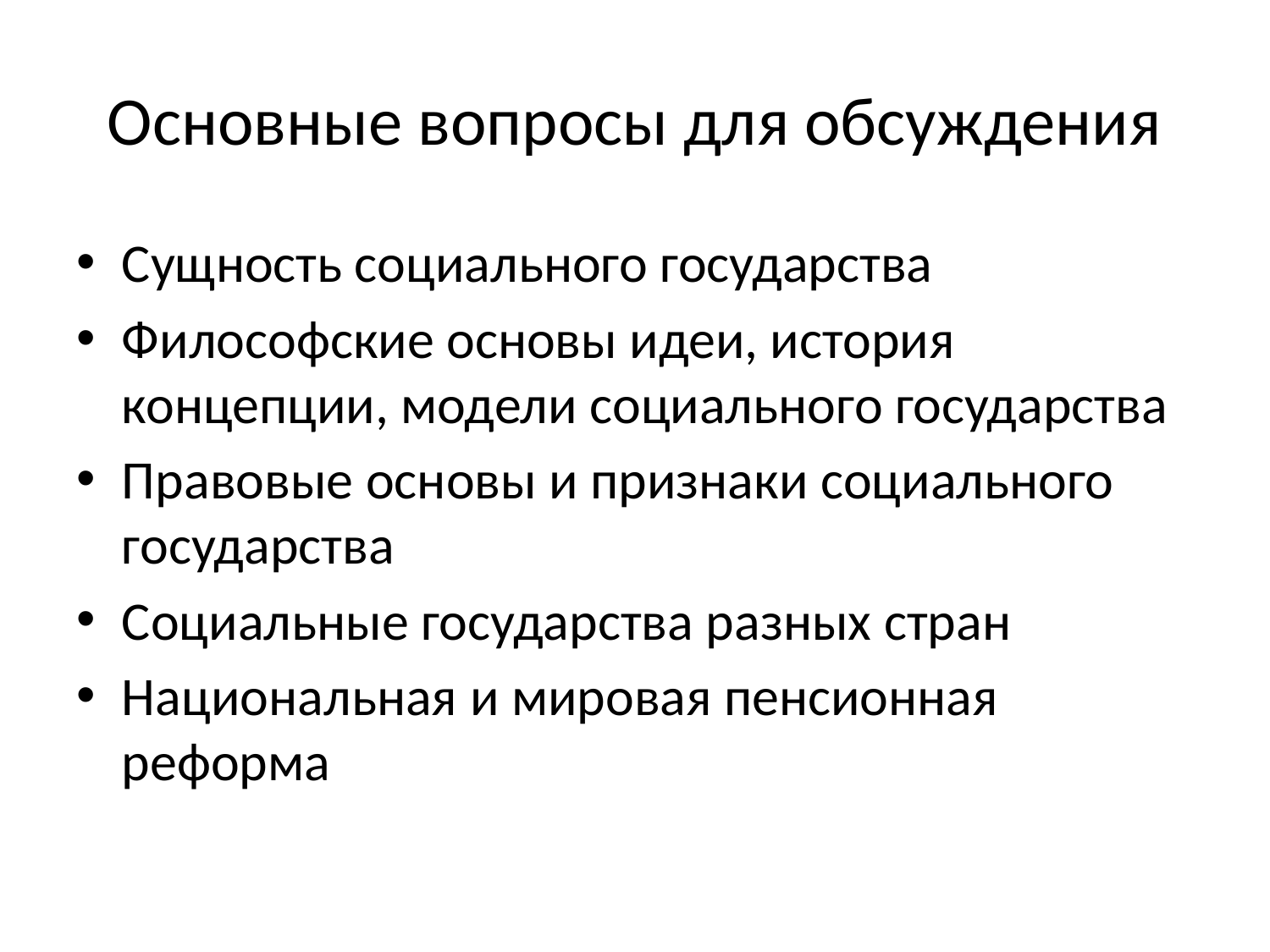

# Основные вопросы для обсуждения
Сущность социального государства
Философские основы идеи, история концепции, модели социального государства
Правовые основы и признаки социального государства
Социальные государства разных стран
Национальная и мировая пенсионная реформа